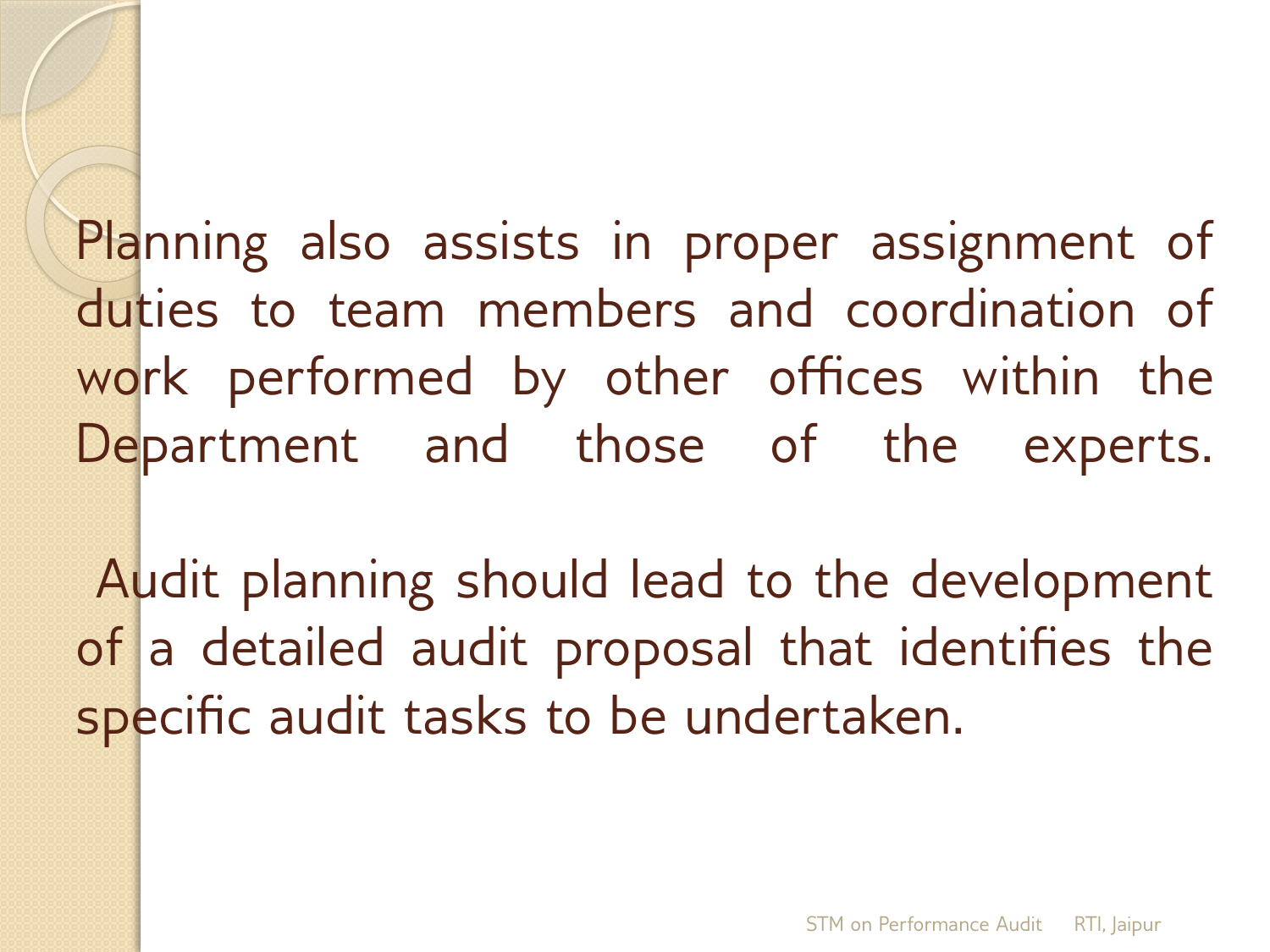

# Planning also assists in proper assignment of duties to team members and coordination of work performed by other offices within the Department and those of the experts. Audit planning should lead to the development of a detailed audit proposal that identifies the specific audit tasks to be undertaken.
STM on Performance Audit     RTI, Jaipur